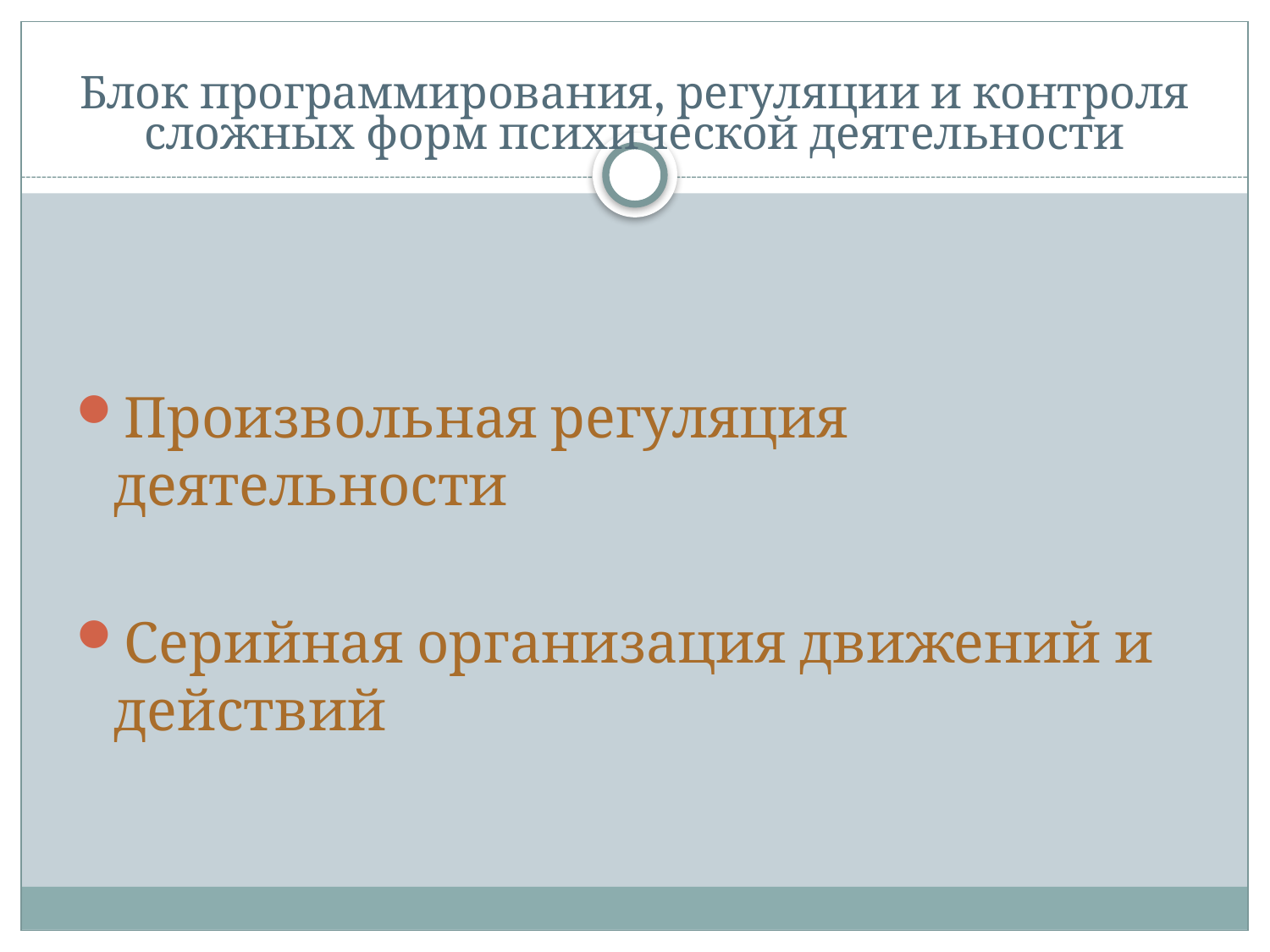

# Блок программирования, регуляции и контроля сложных форм психической деятельности

Произвольная регуляция деятельности

Серийная организация движений и действий